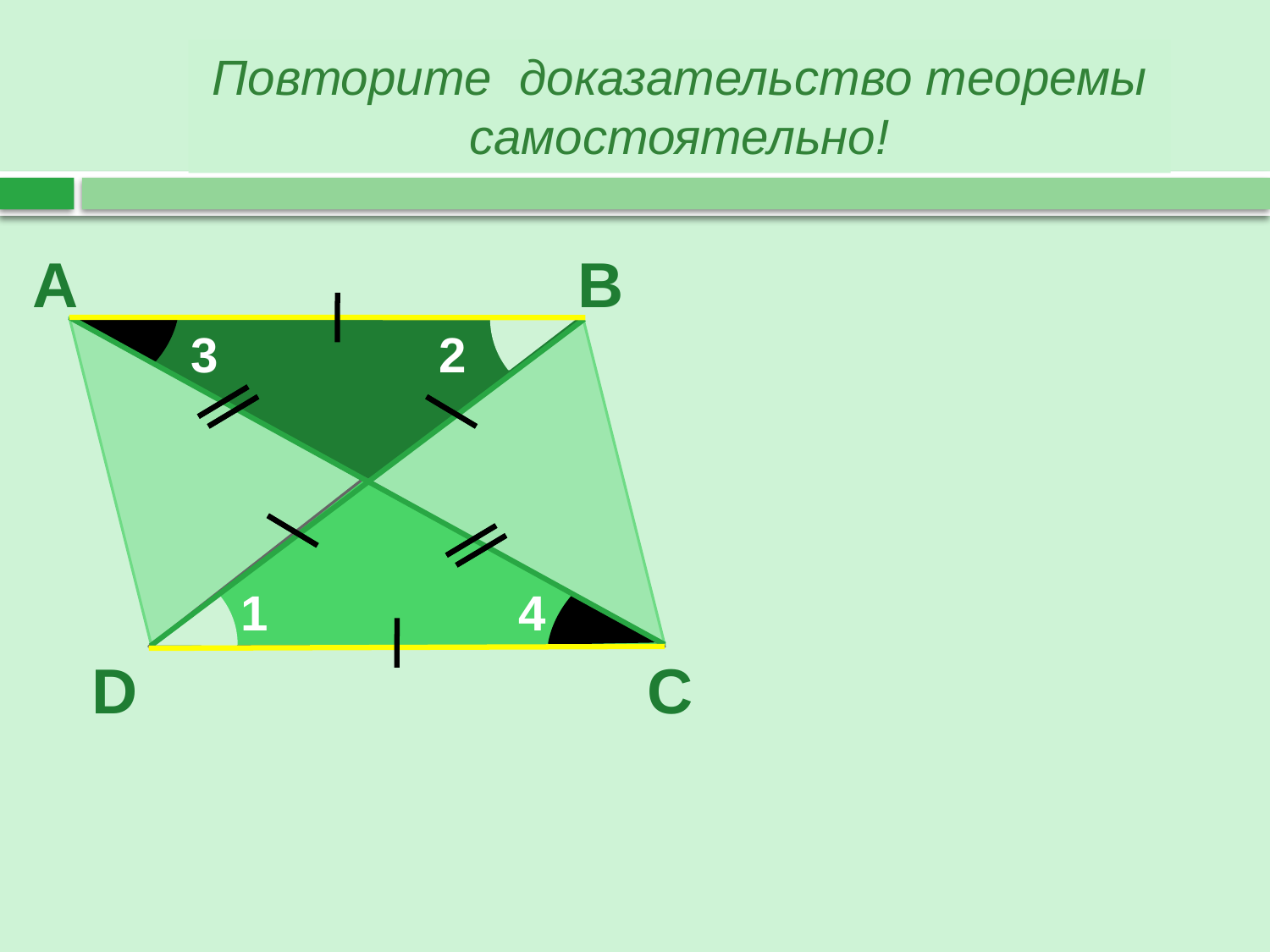

# Повторите  доказательство теоремы самостоятельно!

А
В

3
2
O

1
4
D
С